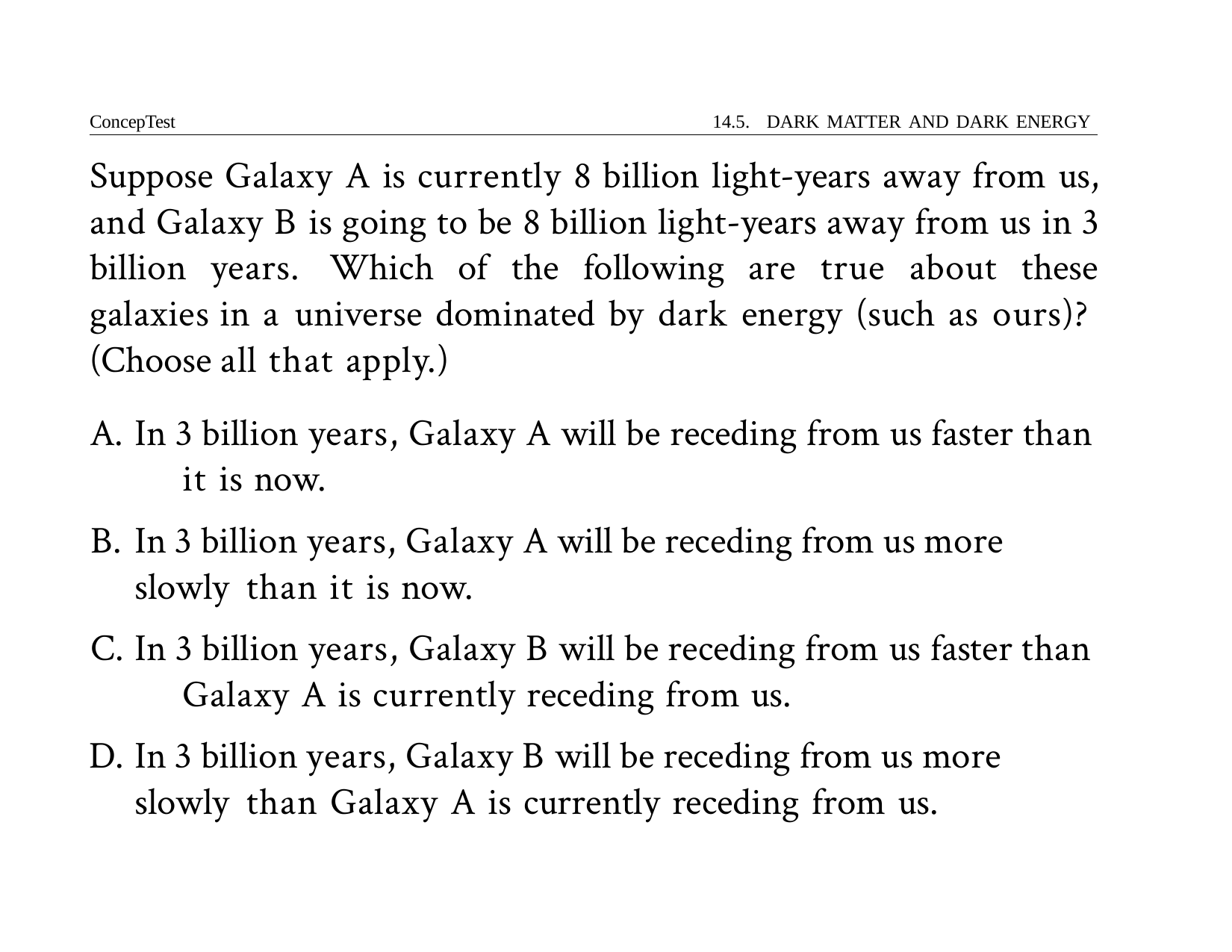

ConcepTest	14.5.  DARK MATTER AND DARK ENERGY

# Suppose Galaxy A is currently 8 billion light-years away from us, and Galaxy B is going to be 8 billion light-years away from us in 3 billion years. Which of the following are true about these galaxies in a universe dominated by dark energy (such as ours)?  (Choose all that apply.)
In 3 billion years, Galaxy A will be receding from us faster than 	it is now.
In 3 billion years, Galaxy A will be receding from us more slowly 	than it is now.
In 3 billion years, Galaxy B will be receding from us faster than 	Galaxy A is currently receding from us.
In 3 billion years, Galaxy B will be receding from us more slowly 	than Galaxy A is currently receding from us.